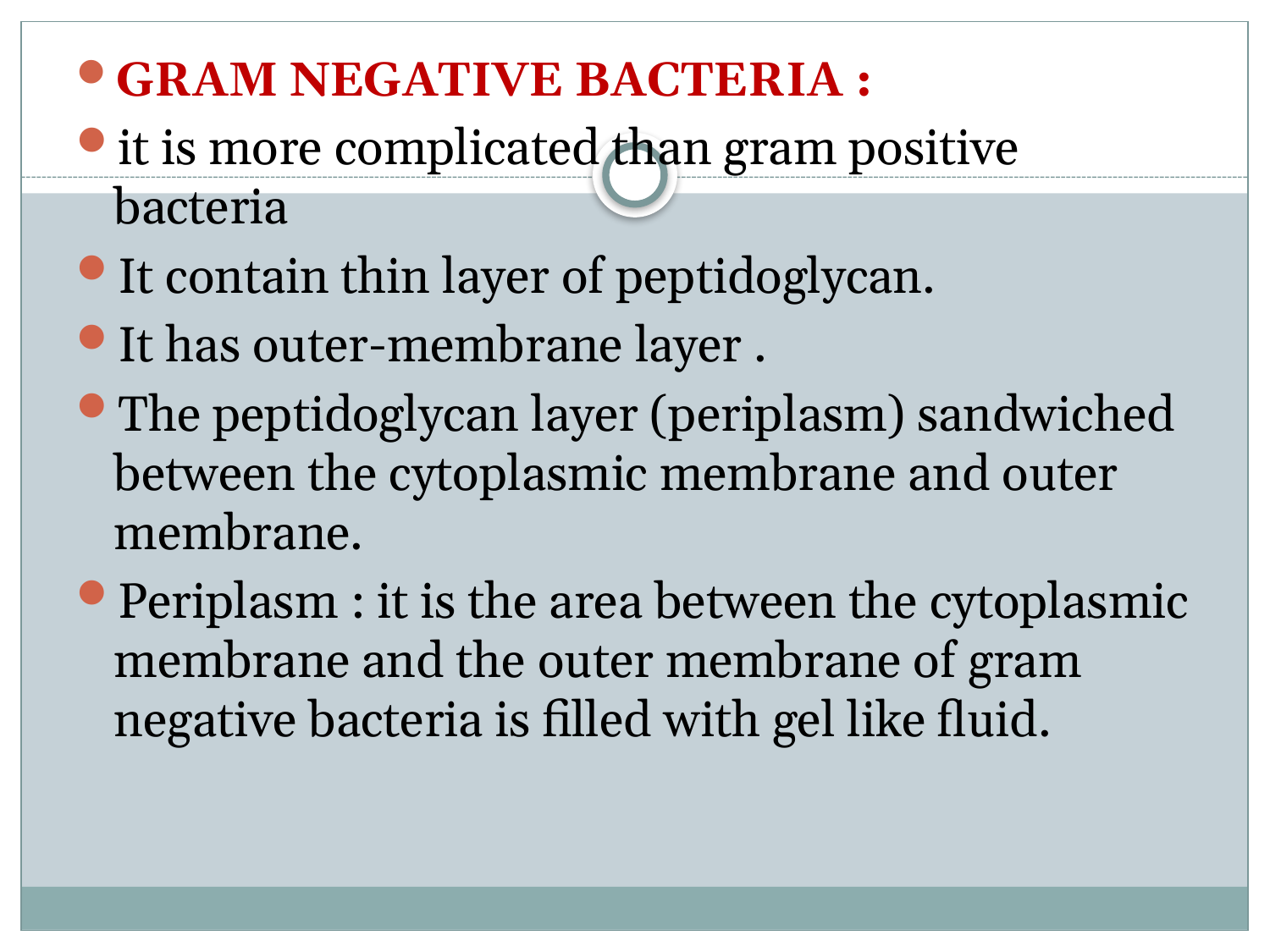

#
GRAM NEGATIVE BACTERIA :
it is more complicated than gram positive bacteria
It contain thin layer of peptidoglycan.
It has outer-membrane layer .
The peptidoglycan layer (periplasm) sandwiched between the cytoplasmic membrane and outer membrane.
Periplasm : it is the area between the cytoplasmic membrane and the outer membrane of gram negative bacteria is filled with gel like fluid.